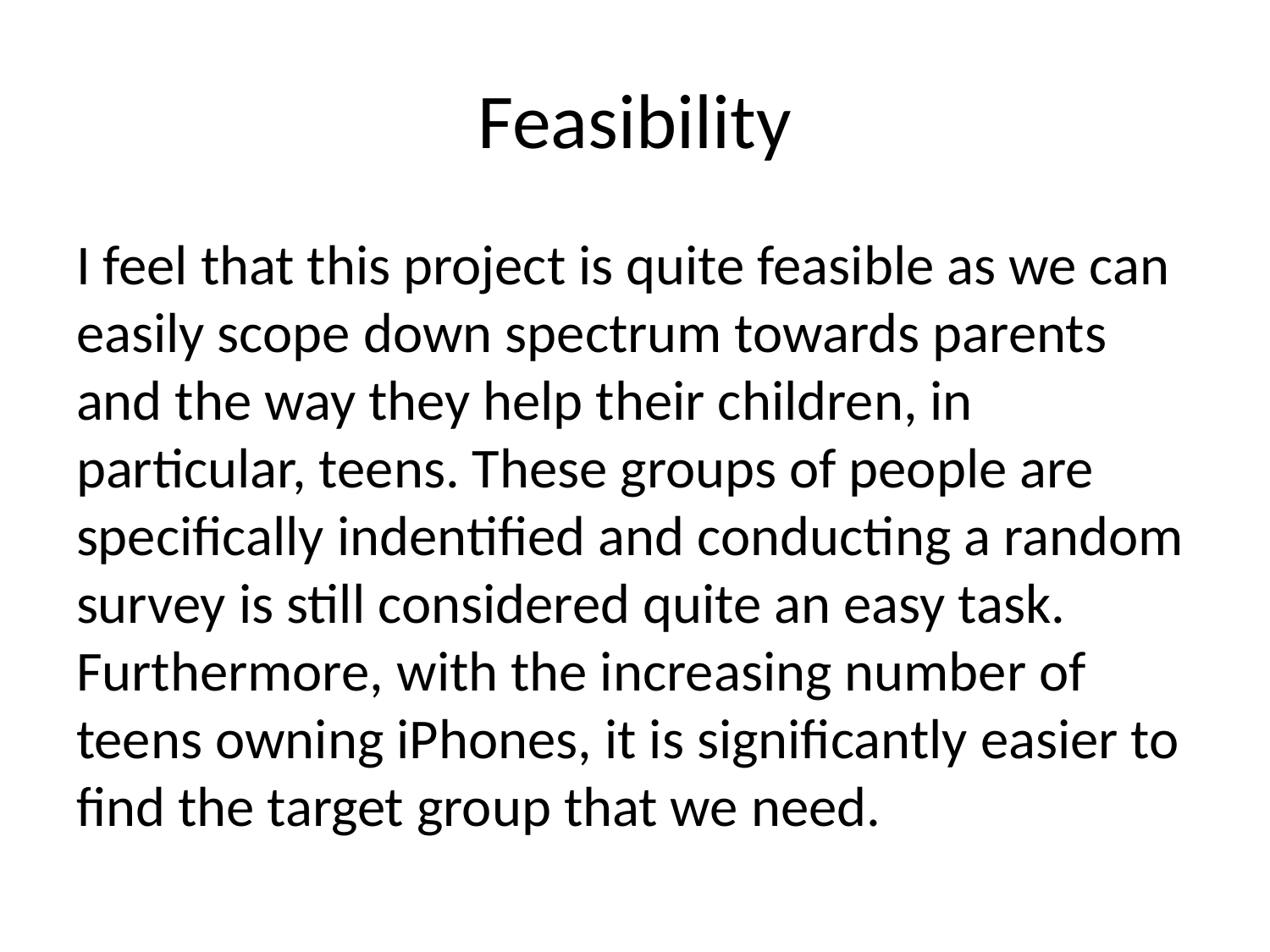

# Feasibility
I feel that this project is quite feasible as we can easily scope down spectrum towards parents and the way they help their children, in particular, teens. These groups of people are specifically indentified and conducting a random survey is still considered quite an easy task. Furthermore, with the increasing number of teens owning iPhones, it is significantly easier to find the target group that we need.